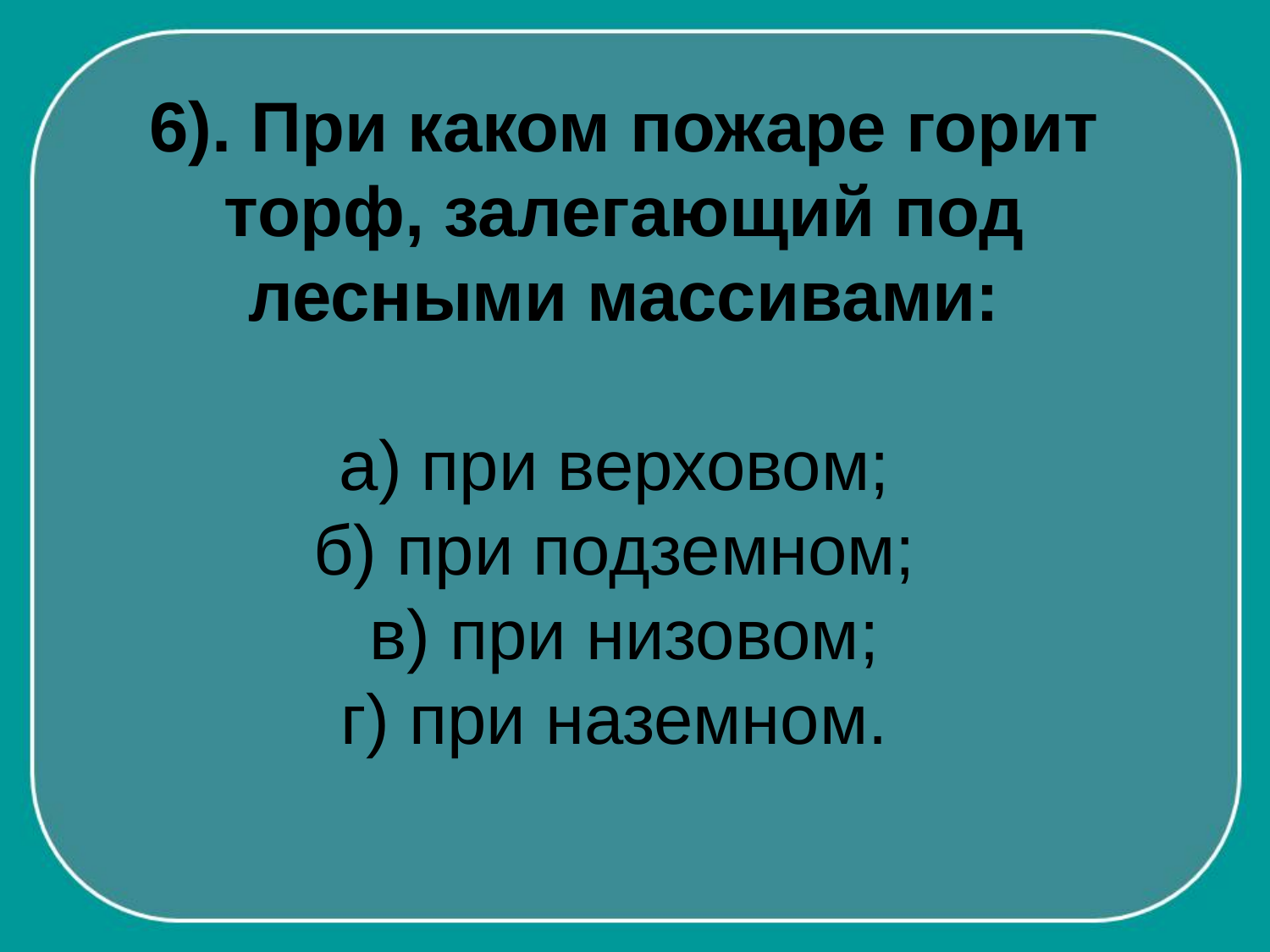

6). При каком пожаре горит торф, залегающий под лесными массивами:
а) при верховом;
б) при подземном;
в) при низовом;
г) при наземном.